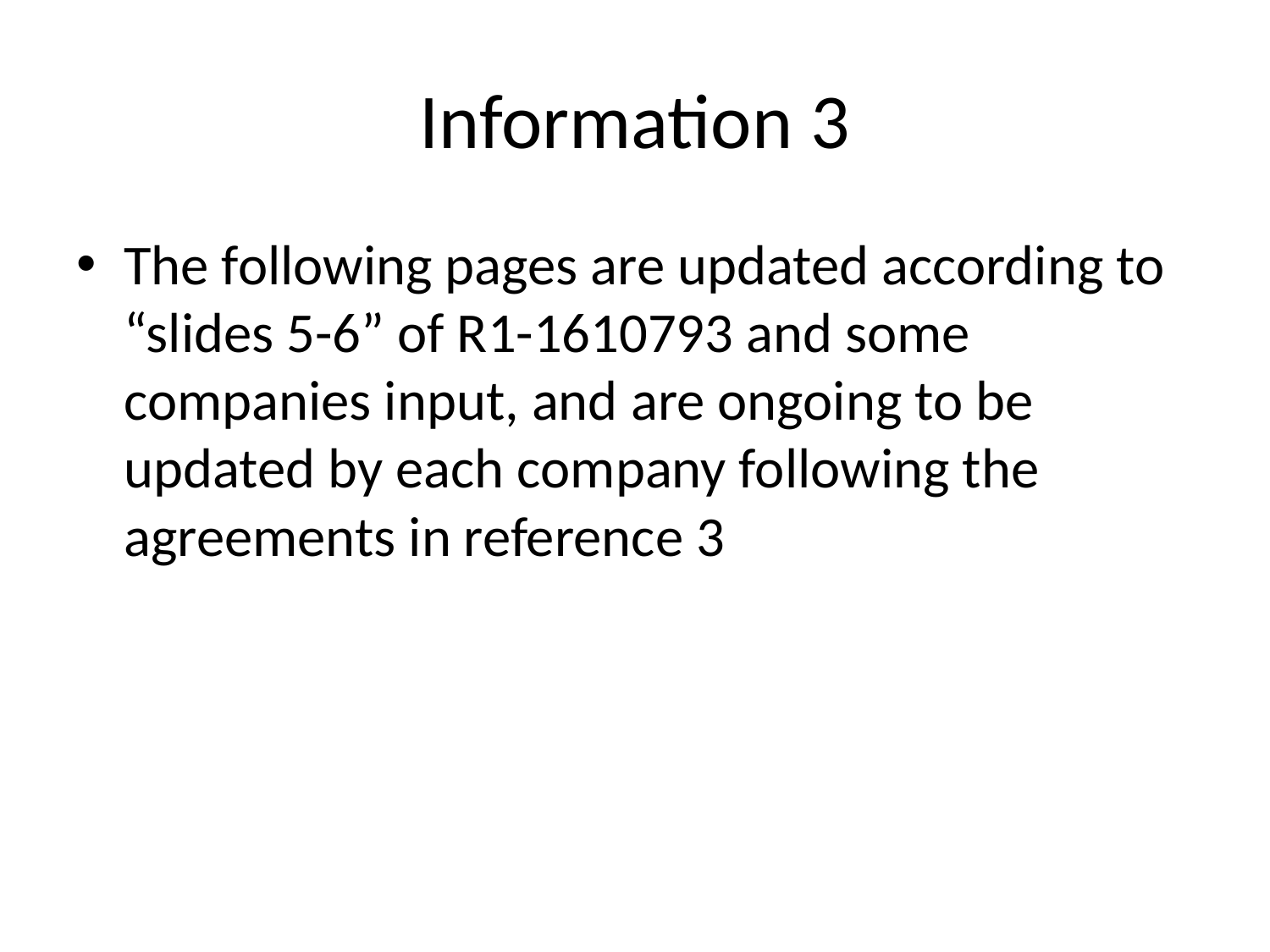

# Information 3
The following pages are updated according to “slides 5-6” of R1-1610793 and some companies input, and are ongoing to be updated by each company following the agreements in reference 3